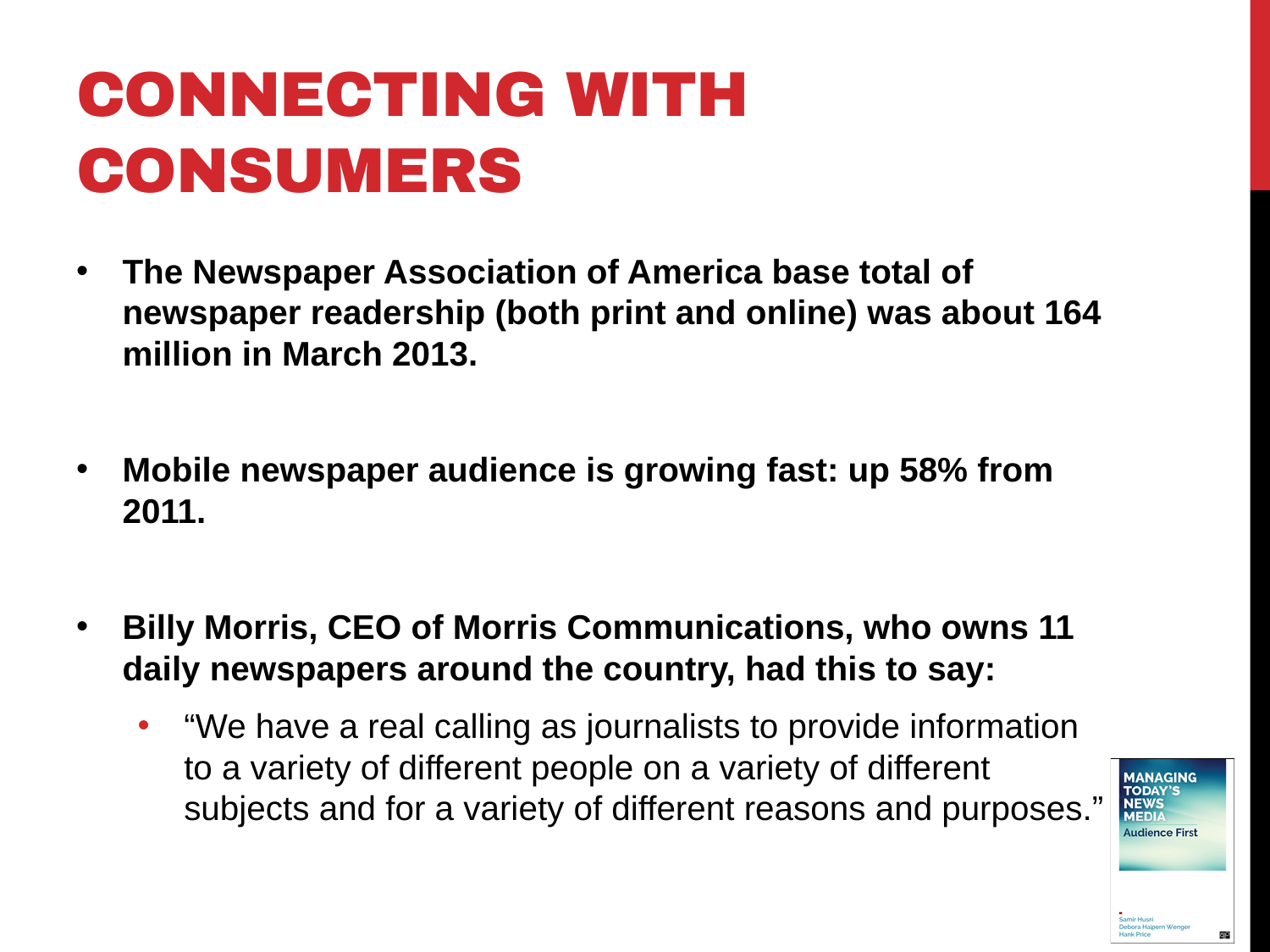

# Connecting with  consumers
The Newspaper Association of America base total of newspaper readership (both print and online) was about 164 million in March 2013.

Mobile newspaper audience is growing fast: up 58% from 2011.

Billy Morris, CEO of Morris Communications, who owns 11 daily newspapers around the country, had this to say:
“We have a real calling as journalists to provide information to a variety of different people on a variety of different subjects and for a variety of different reasons and purposes.”